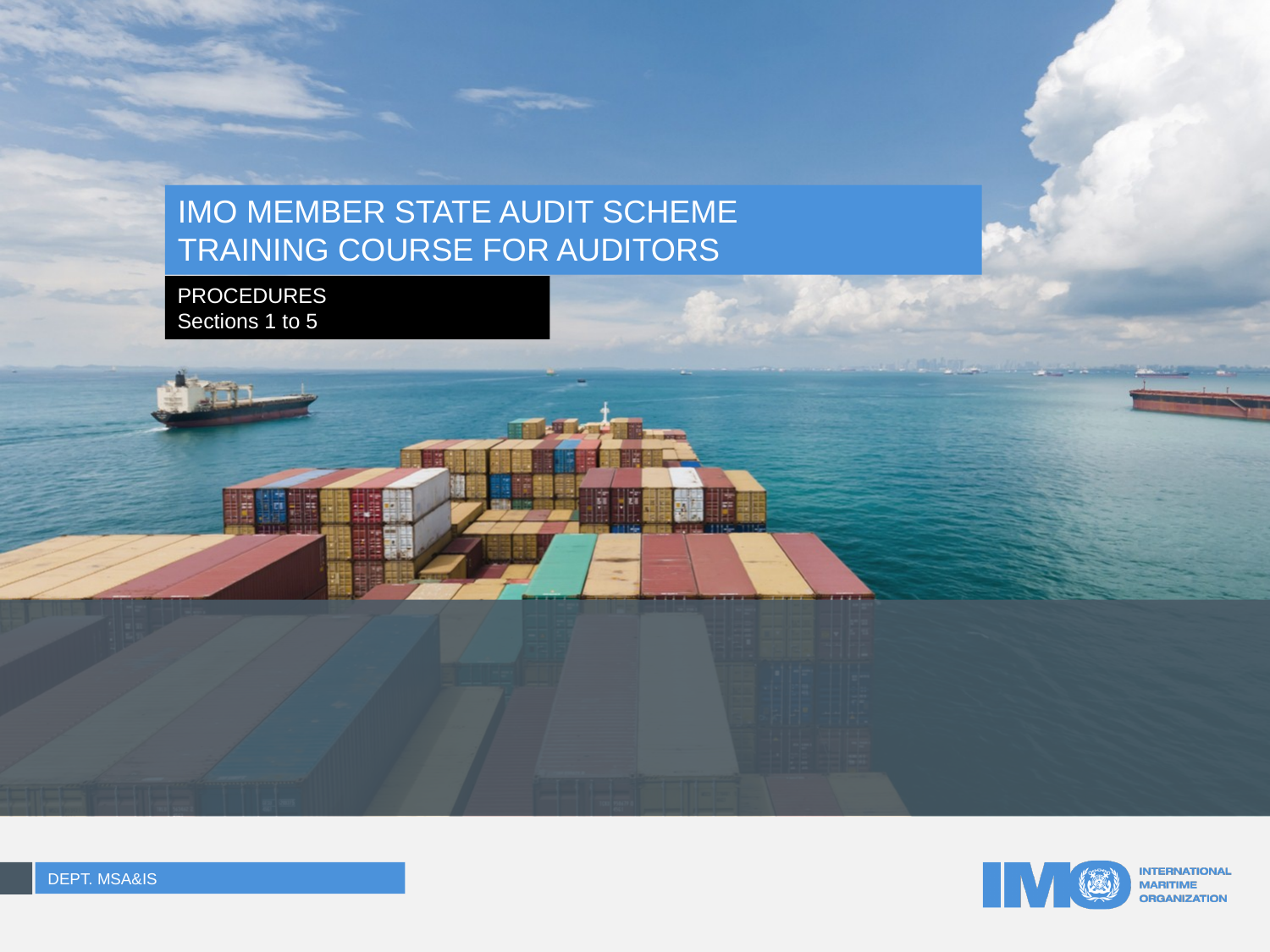

# IMO MEMBER STATE AUDIT SCHEME TRAINING COURSE FOR AUDITORS
PROCEDURES
Sections 1 to 5